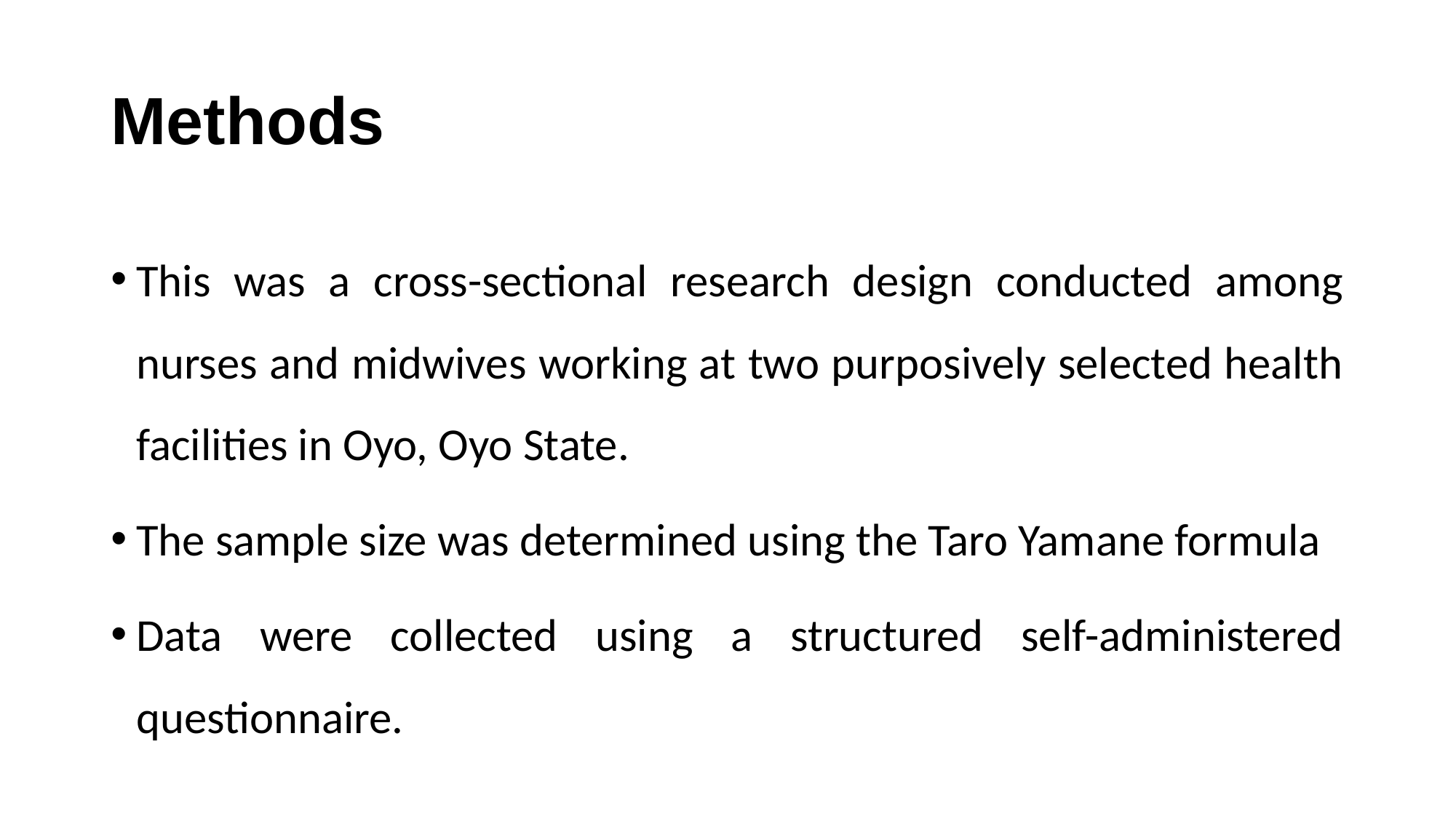

# Methods
This was a cross-sectional research design conducted among nurses and midwives working at two purposively selected health facilities in Oyo, Oyo State.
The sample size was determined using the Taro Yamane formula
Data were collected using a structured self-administered questionnaire.